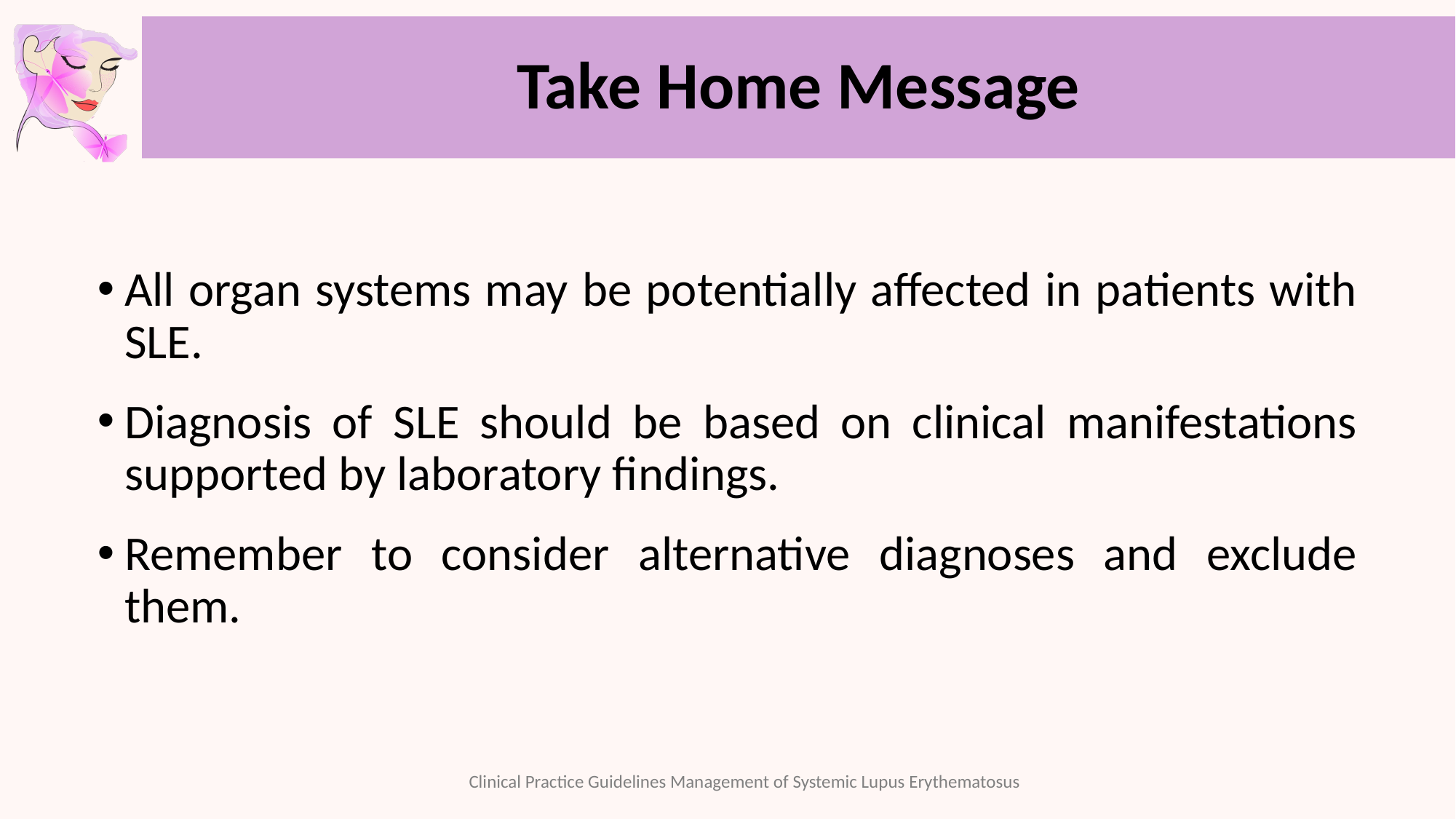

# Take Home Message
All organ systems may be potentially affected in patients with SLE.
Diagnosis of SLE should be based on clinical manifestations supported by laboratory findings.
Remember to consider alternative diagnoses and exclude them.